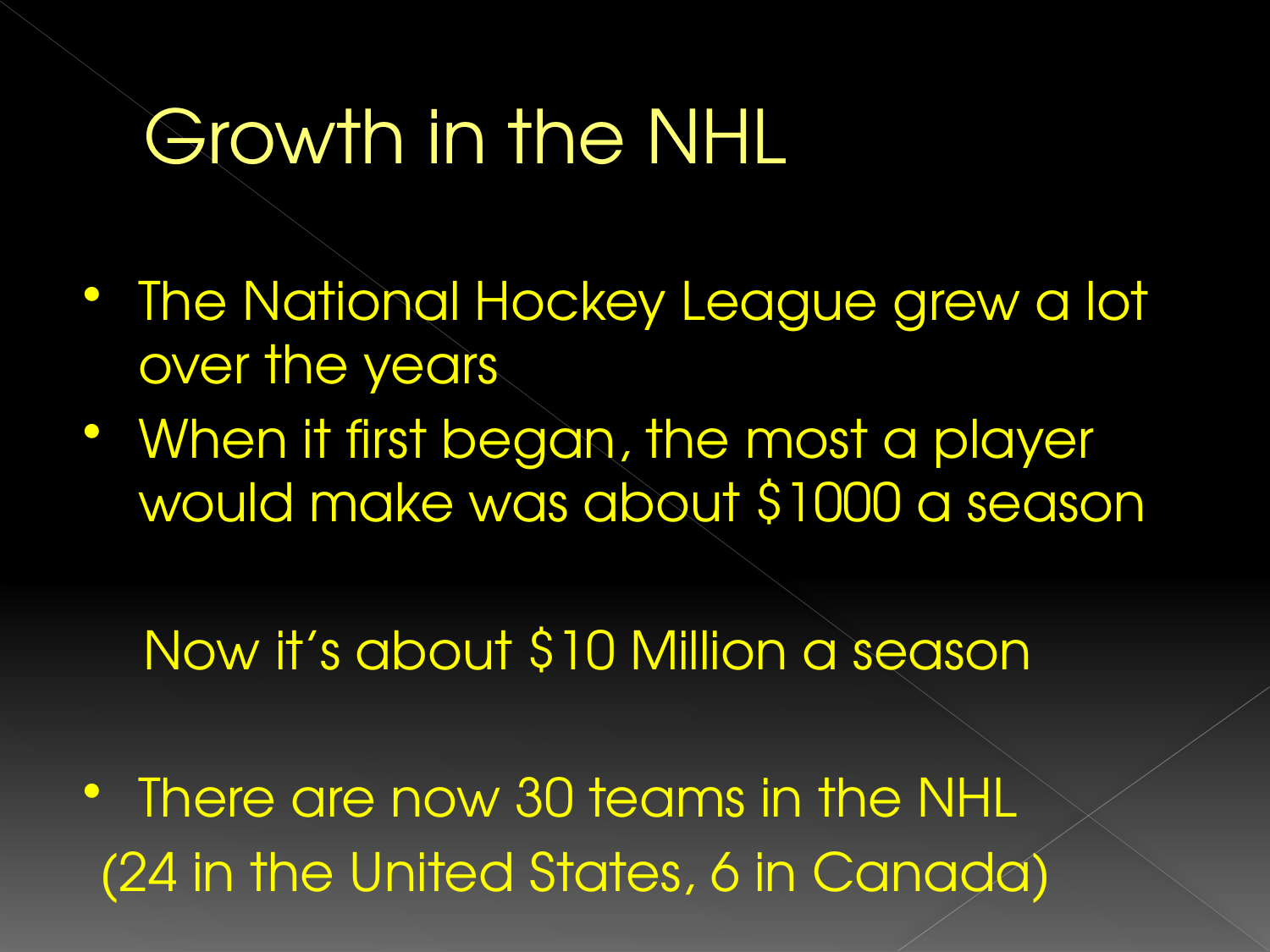

# Growth in the NHL
The National Hockey League grew a lot over the years
When it first began, the most a player would make was about $1000 a season

    Now it’s about $10 Million a season

There are now 30 teams in the NHL
 (24 in the United States, 6 in Canada)